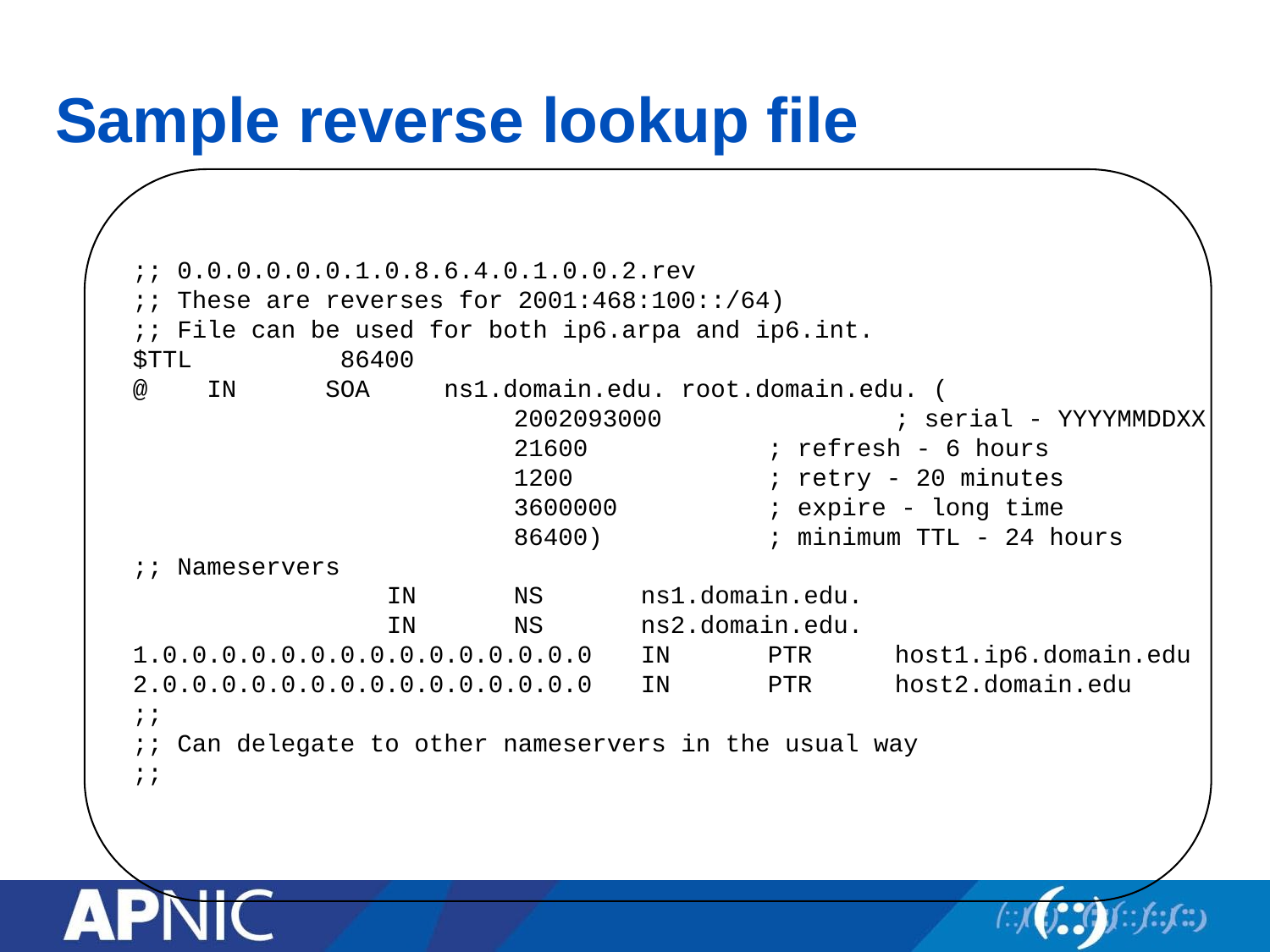

# Sample reverse lookup file
;; 0.0.0.0.0.0.1.0.8.6.4.0.1.0.0.2.rev
;; These are reverses for 2001:468:100::/64)
;; File can be used for both ip6.arpa and ip6.int.
$TTL          86400
@    IN      SOA     ns1.domain.edu. root.domain.edu. (
			2002093000		; serial - YYYYMMDDXX
			21600		; refresh - 6 hours
			1200		; retry - 20 minutes
			3600000		; expire - long time
			86400)		; minimum TTL - 24 hours
;; Nameservers
		IN	NS	ns1.domain.edu.
		IN	NS	ns2.domain.edu.
1.0.0.0.0.0.0.0.0.0.0.0.0.0.0.0	IN	PTR	host1.ip6.domain.edu
2.0.0.0.0.0.0.0.0.0.0.0.0.0.0.0	IN	PTR	host2.domain.edu
;;
;; Can delegate to other nameservers in the usual way
;;